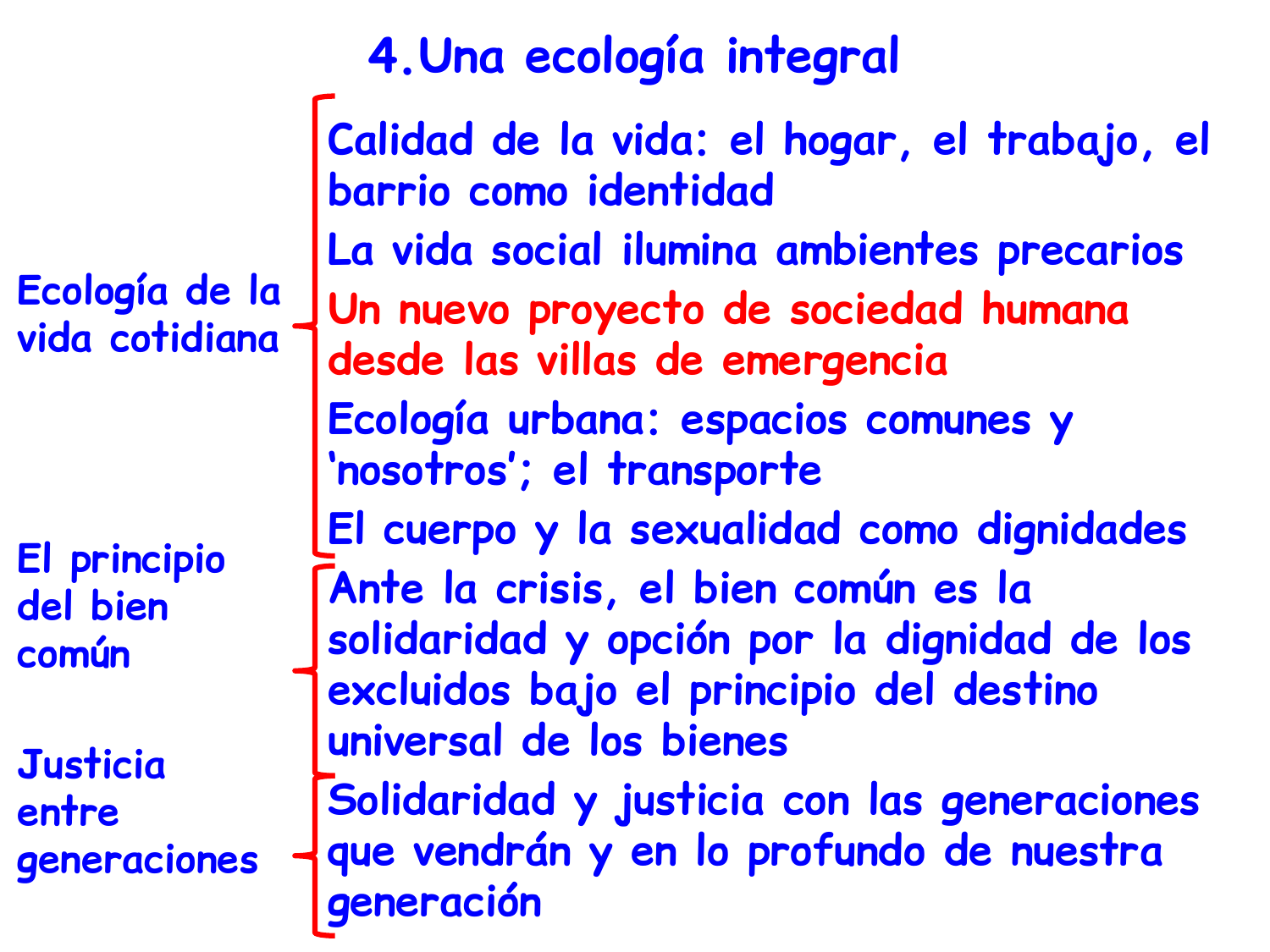

# 4.Una ecología integral

Calidad de la vida: el hogar, el trabajo, el barrio como identidad
La vida social ilumina ambientes precarios
Un nuevo proyecto de sociedad humana desde las villas de emergencia
Ecología urbana: espacios comunes y ‘nosotros’; el transporte
El cuerpo y la sexualidad como dignidades
Ante la crisis, el bien común es la solidaridad y opción por la dignidad de los excluidos bajo el principio del destino universal de los bienes
Solidaridad y justicia con las generaciones que vendrán y en lo profundo de nuestra generación

Ecología de la vida cotidiana

El principio del bien común

Justicia entre generaciones